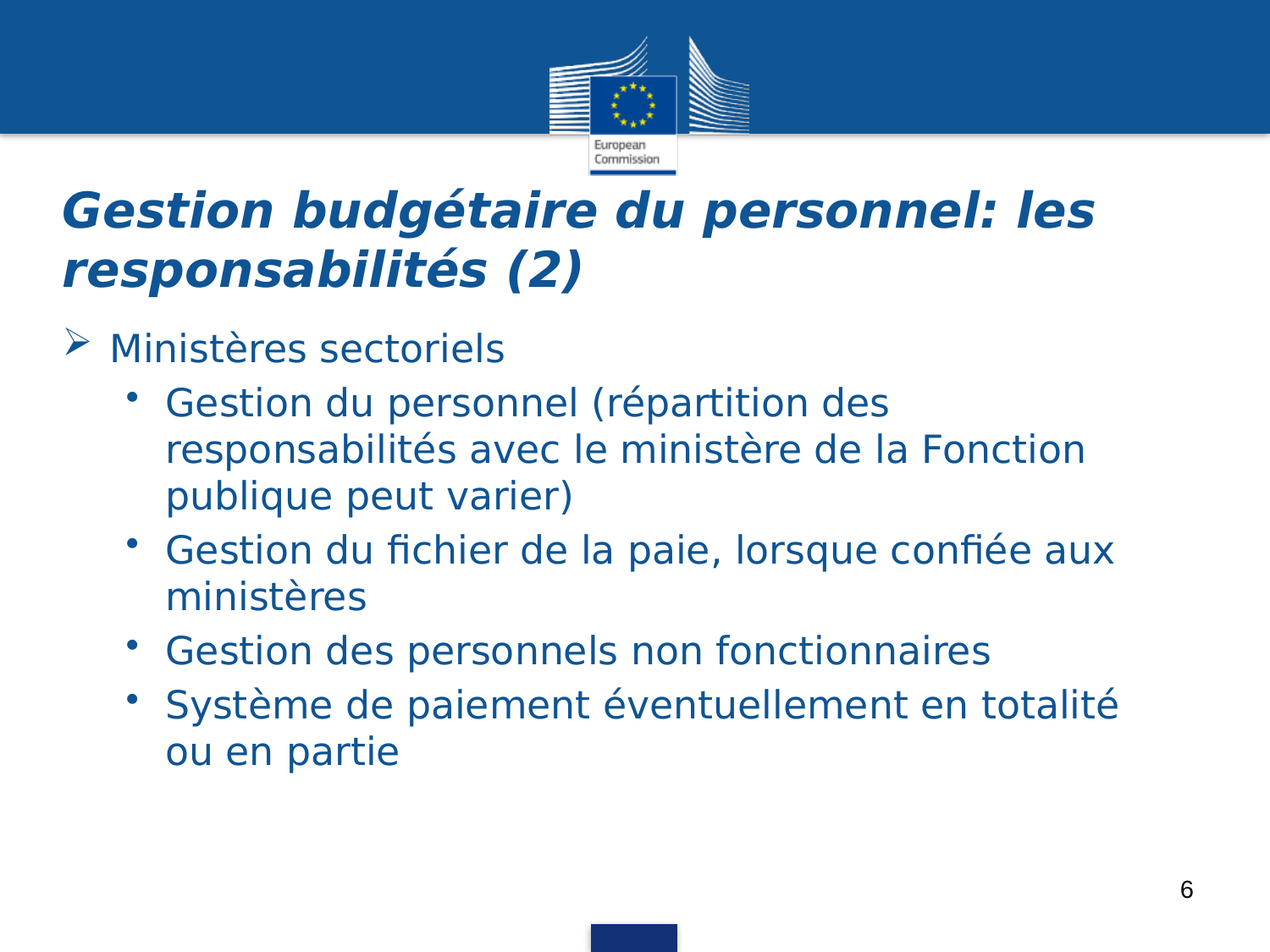

# Gestion budgétaire du personnel: les responsabilités (2)
Ministères sectoriels
Gestion du personnel (répartition des responsabilités avec le ministère de la Fonction publique peut varier)
Gestion du fichier de la paie, lorsque confiée aux ministères
Gestion des personnels non fonctionnaires
Système de paiement éventuellement en totalité ou en partie

6